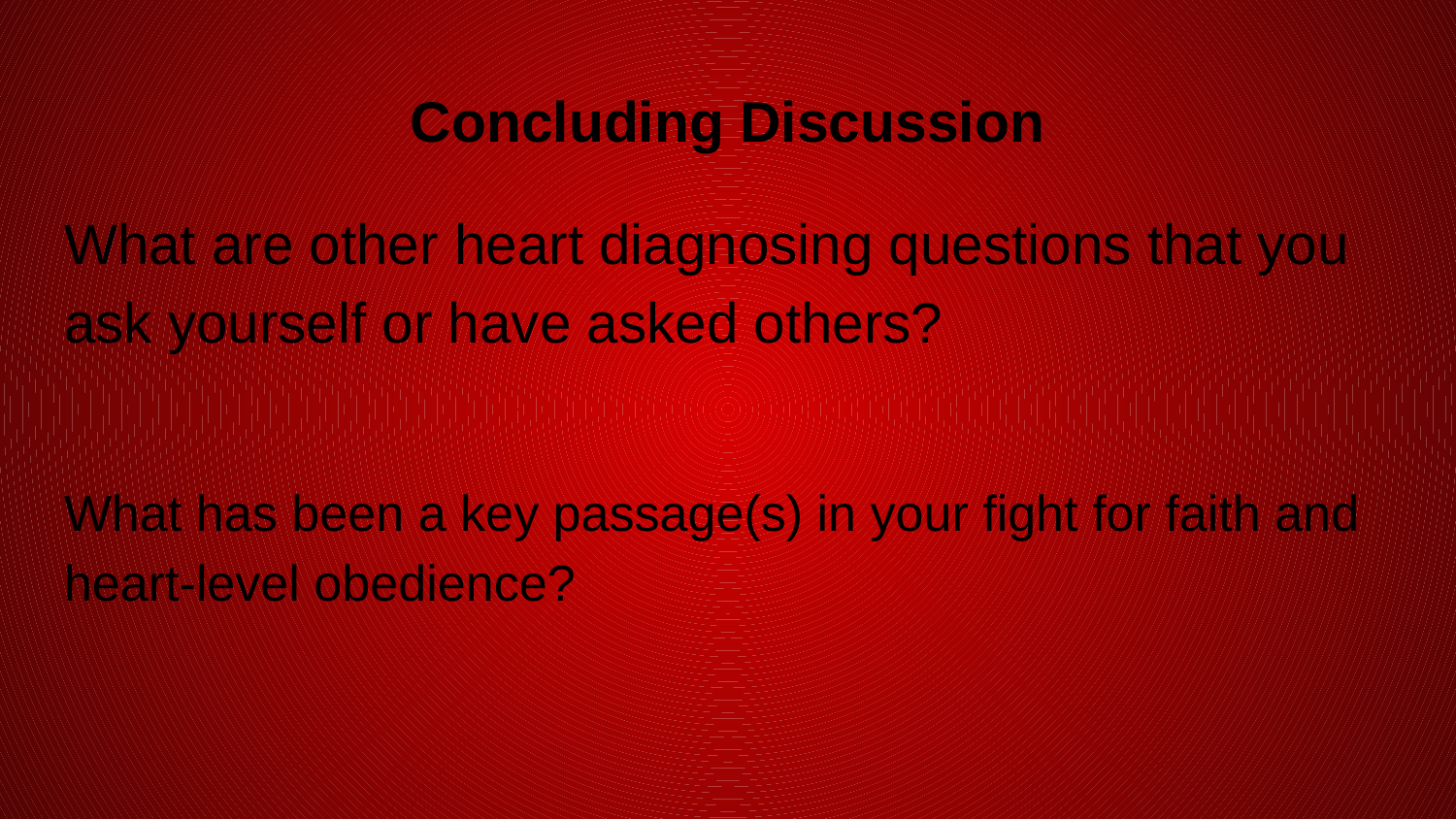

# Concluding Discussion
What are other heart diagnosing questions that you ask yourself or have asked others?

What has been a key passage(s) in your fight for faith and heart-level obedience?